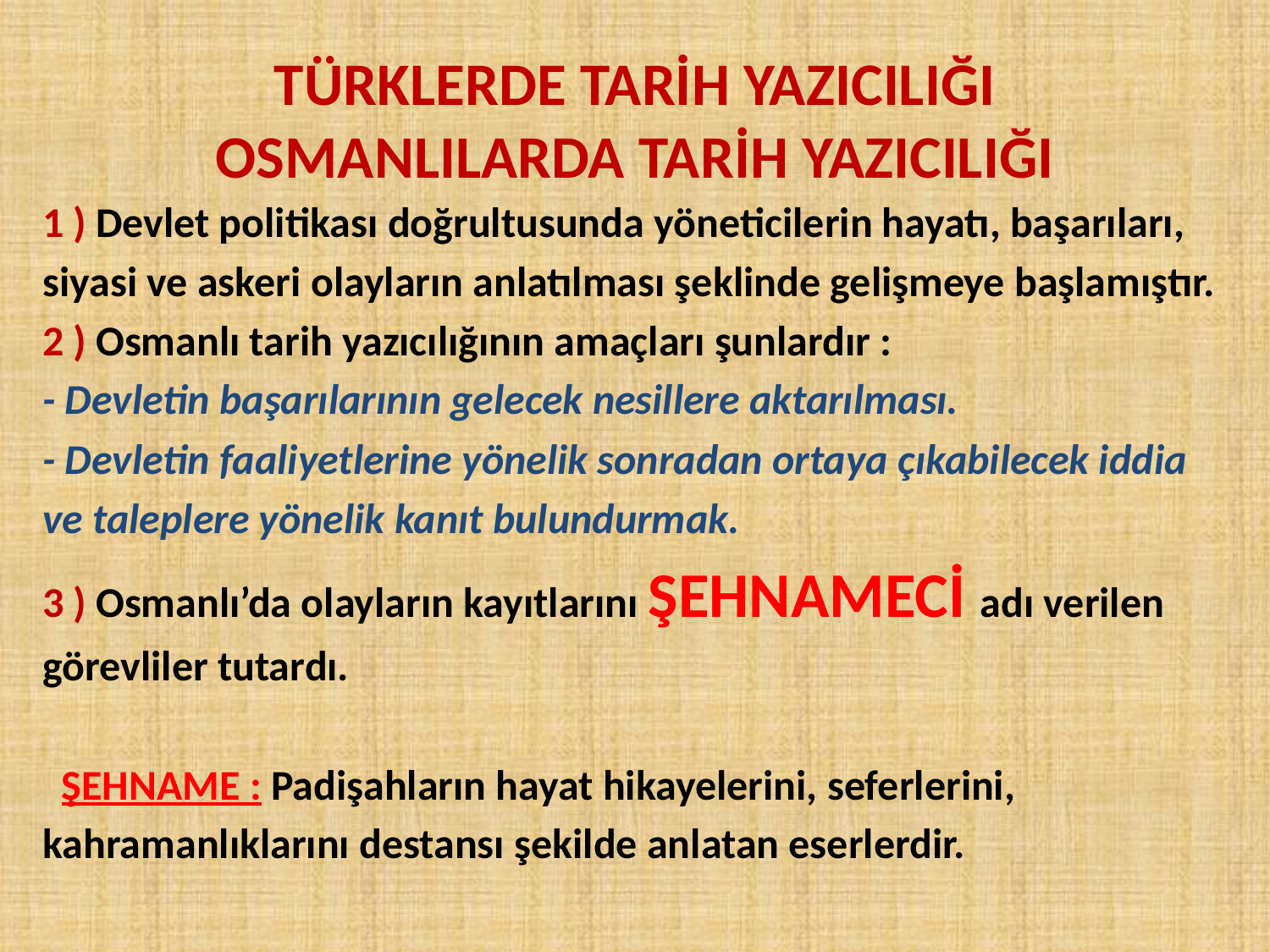

# TÜRKLERDE TARİH YAZICILIĞI OSMANLILARDA TARİH YAZICILIĞI
1 ) Devlet politikası doğrultusunda yöneticilerin hayatı, başarıları,
siyasi ve askeri olayların anlatılması şeklinde gelişmeye başlamıştır.
2 ) Osmanlı tarih yazıcılığının amaçları şunlardır :
- Devletin başarılarının gelecek nesillere aktarılması.
- Devletin faaliyetlerine yönelik sonradan ortaya çıkabilecek iddia
ve taleplere yönelik kanıt bulundurmak.
3 ) Osmanlı’da olayların kayıtlarını ŞEHNAMECİ adı verilen
görevliler tutardı.

  ŞEHNAME : Padişahların hayat hikayelerini, seferlerini,
kahramanlıklarını destansı şekilde anlatan eserlerdir.